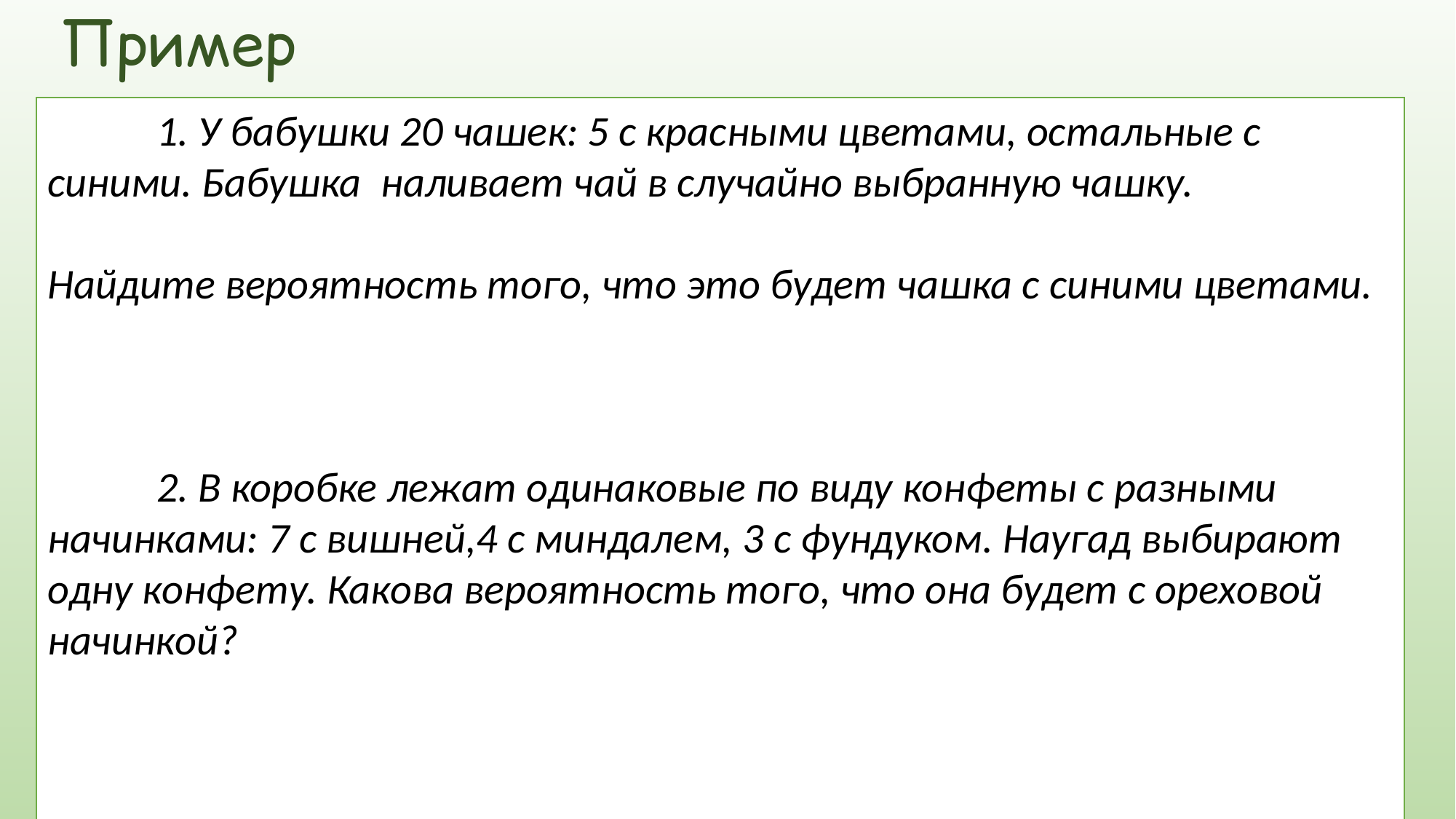

Пример
	1. У бабушки 20 чашек: 5 с красными цветами, остальные с синими. Бабушка  наливает чай в случайно выбранную чашку.
Найдите вероятность того, что это будет чашка с синими цветами.

	2. В коробке лежат одинаковые по виду конфеты с разными начинками: 7 с вишней,4 с миндалем, 3 с фундуком. Наугад выбирают одну конфету. Какова вероятность того, что она будет с ореховой начинкой?